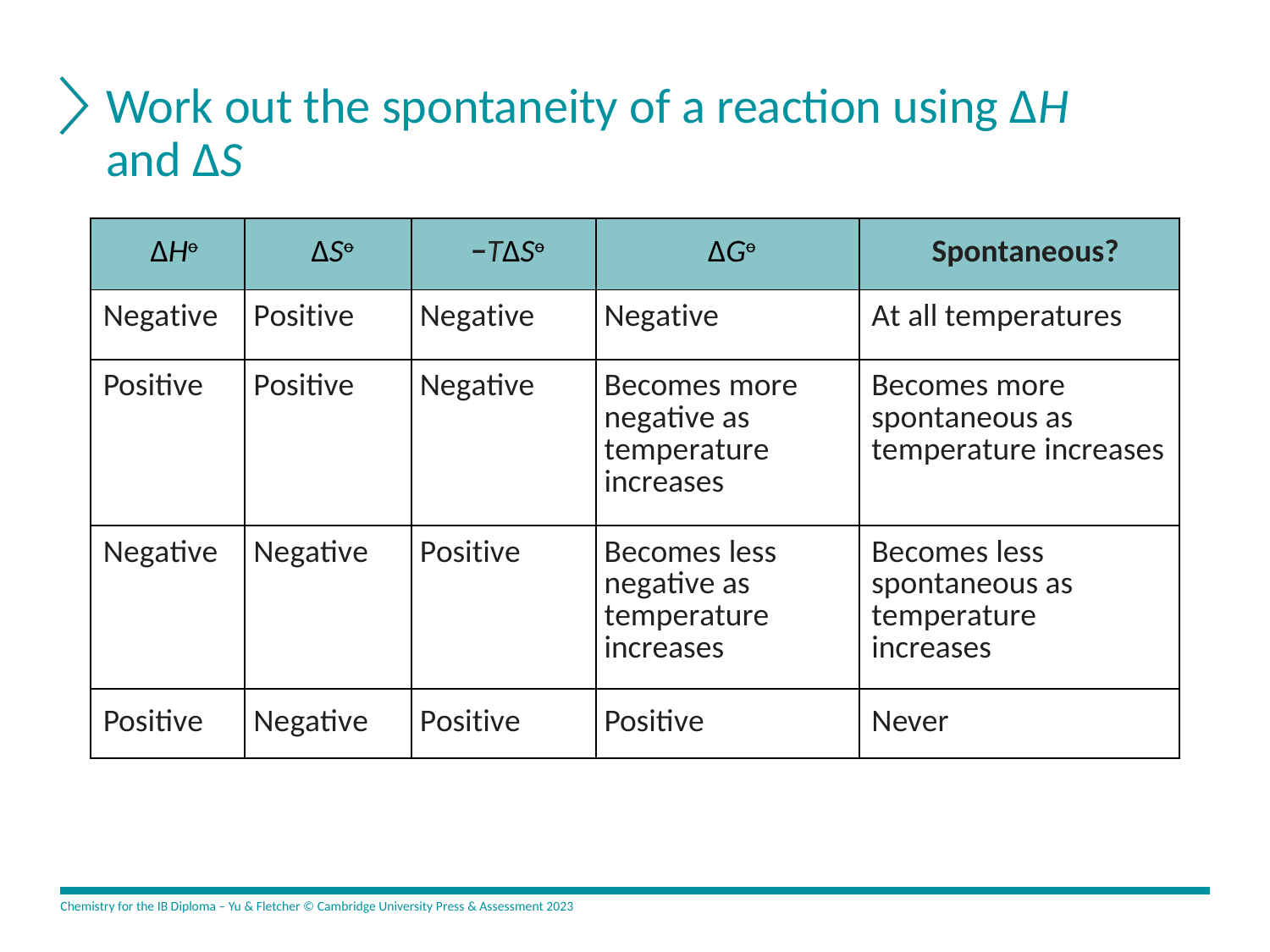

# Work out the spontaneity of a reaction using ΔH and ΔS
| ∆Ho | ∆So | −T∆So | ∆Go | Spontaneous? |
| --- | --- | --- | --- | --- |
| Negative | Positive | Negative | Negative | At all temperatures |
| Positive | Positive | Negative | Becomes more negative as temperature increases | Becomes more spontaneous as temperature increases |
| Negative | Negative | Positive | Becomes less negative as temperature increases | Becomes less spontaneous as temperature increases |
| Positive | Negative | Positive | Positive | Never |